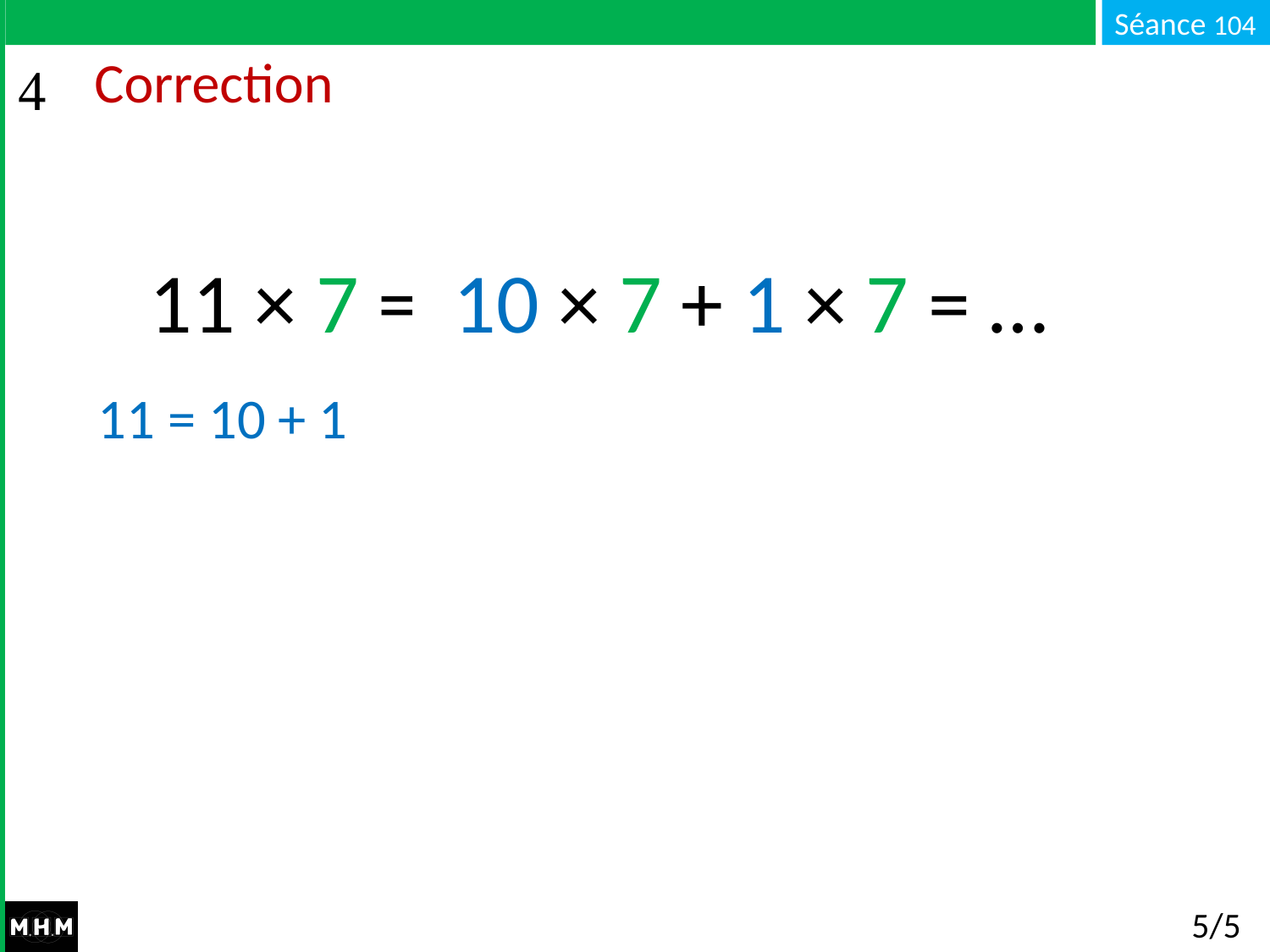

# Correction
10 × 7 + 1 × 7 = …
11 × 7 = …
11 = 10 + 1
5/5